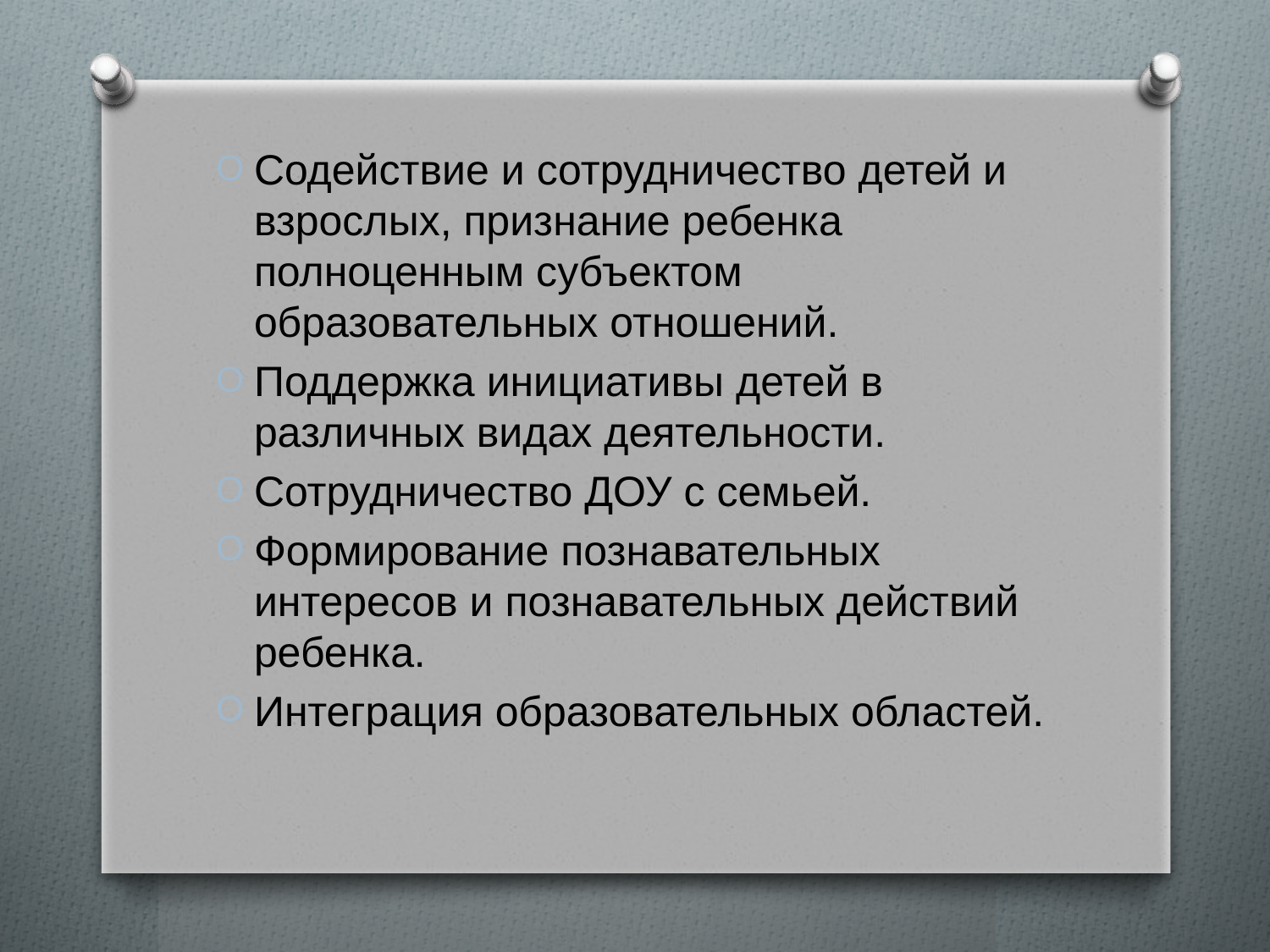

Содействие и сотрудничество детей и взрослых, признание ребенка полноценным субъектом образовательных отношений.
Поддержка инициативы детей в различных видах деятельности.
Сотрудничество ДОУ с семьей.
Формирование познавательных интересов и познавательных действий ребенка.
Интеграция образовательных областей.